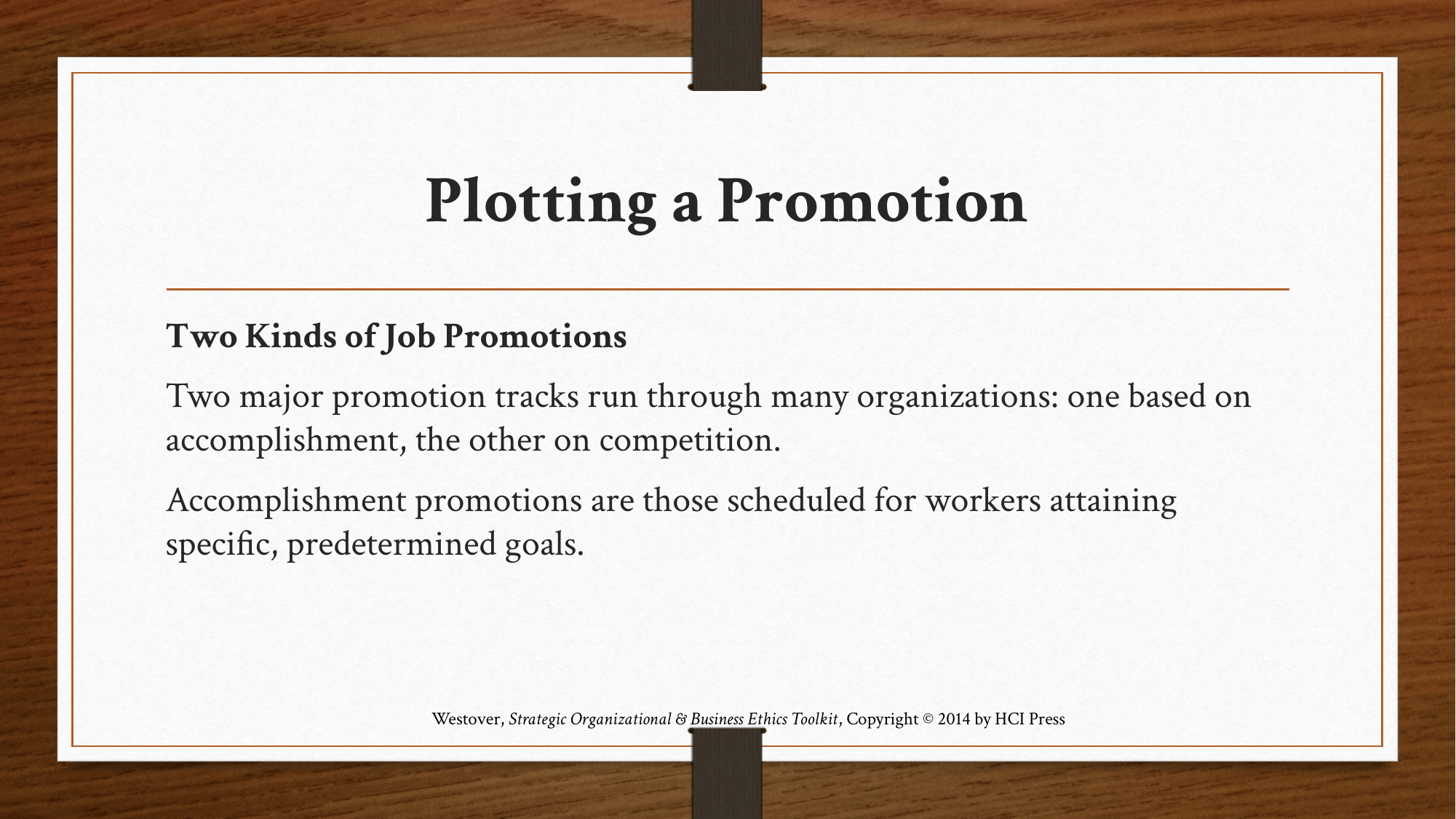

# Plotting a Promotion
Two Kinds of Job Promotions
Two major promotion tracks run through many organizations: one based on accomplishment, the other on competition.
Accomplishment promotions are those scheduled for workers attaining specific, predetermined goals.
Westover, Strategic Organizational & Business Ethics Toolkit, Copyright © 2014 by HCI Press